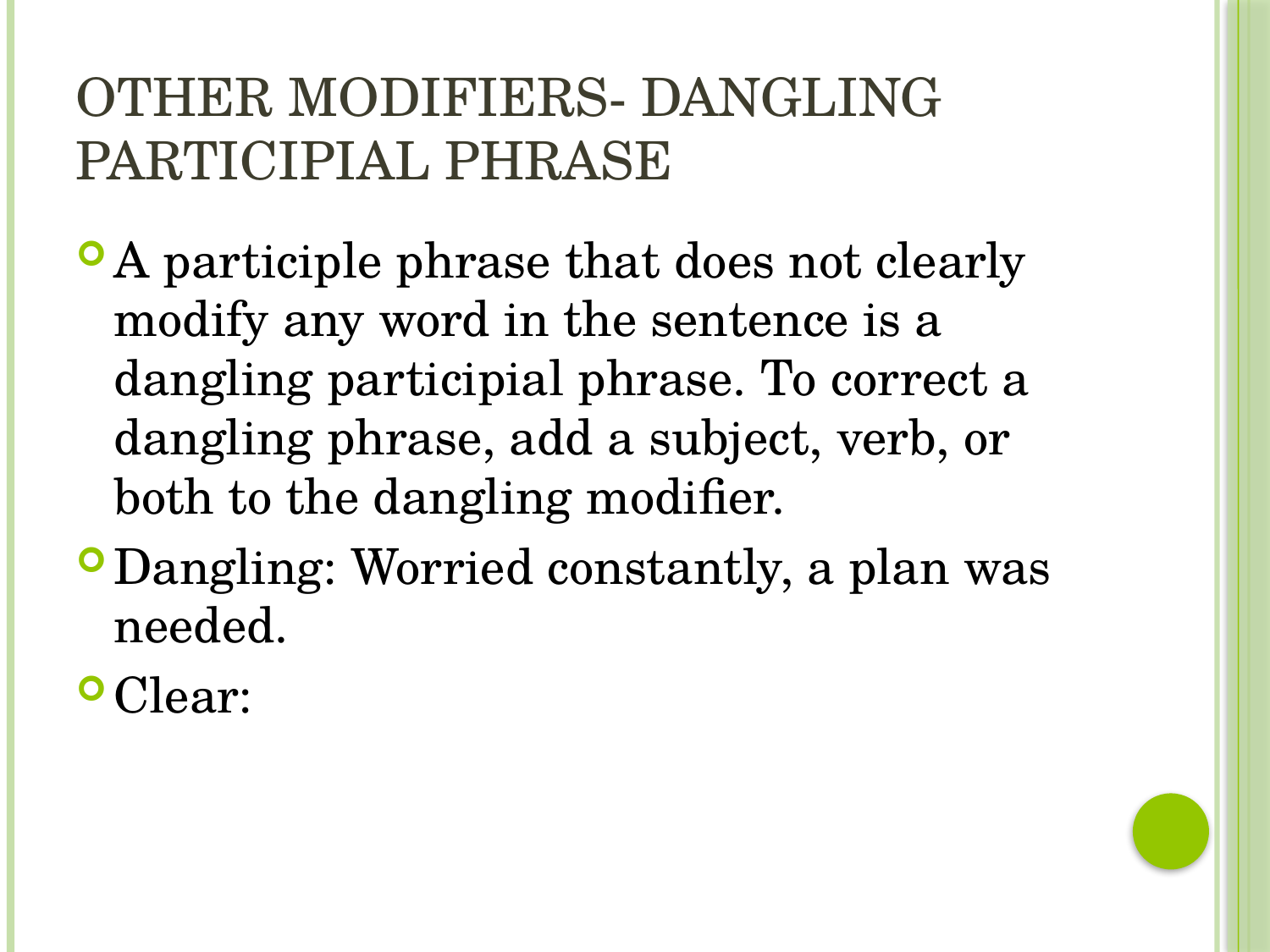

# Other Modifiers- Dangling participial phrase
A participle phrase that does not clearly modify any word in the sentence is a dangling participial phrase. To correct a dangling phrase, add a subject, verb, or both to the dangling modifier.
Dangling: Worried constantly, a plan was needed.
Clear: